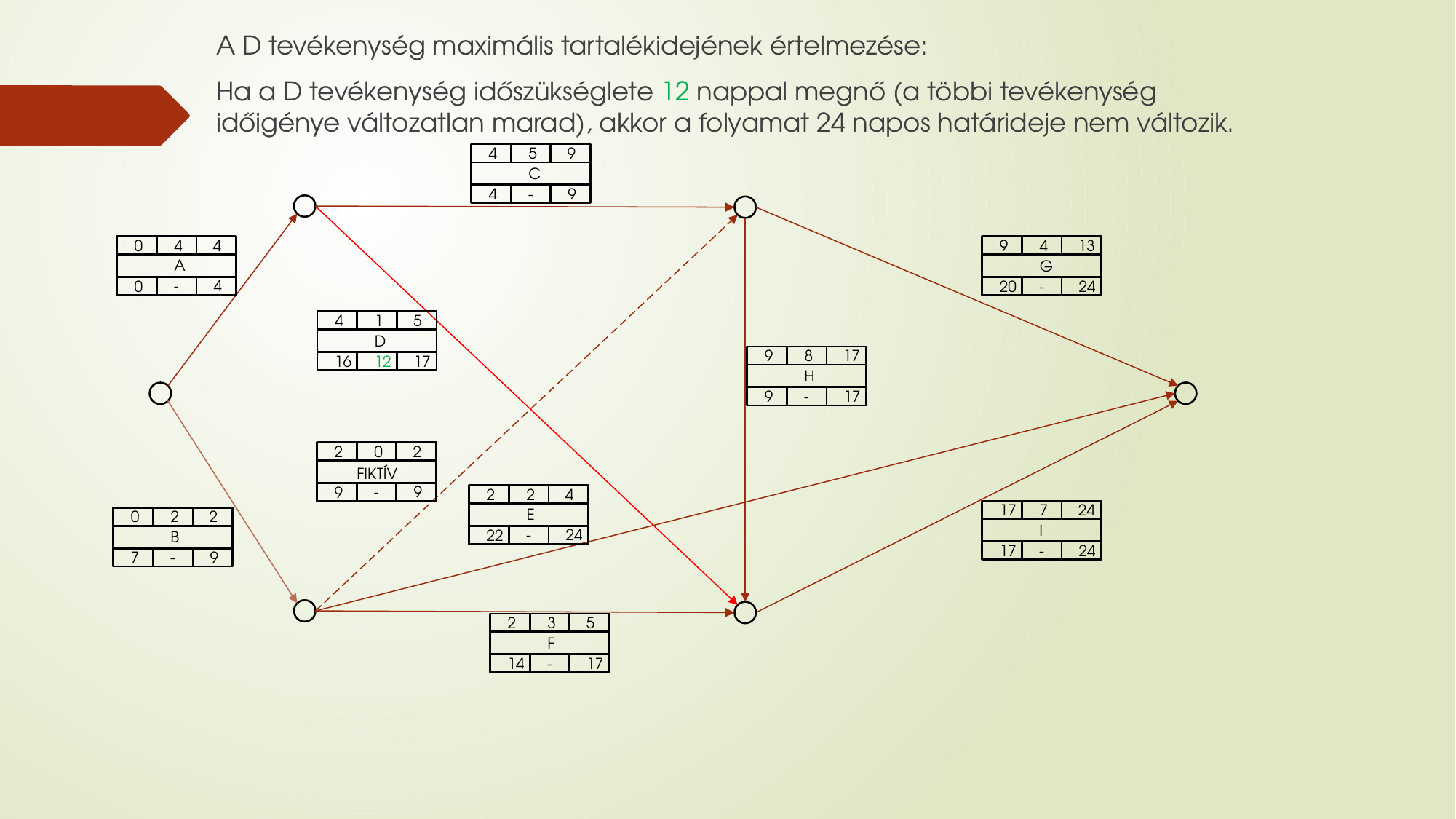

A D tevékenység maximális tartalékidejének értelmezése:
Ha a D tevékenység időszükséglete 12 nappal megnő (a többi tevékenység időigénye változatlan marad), akkor a folyamat 24 napos határideje nem változik.
4
5
9

C
-
9
4

0
4
4

A
-
4
0
9
4
13

G
-
24
20
4
1
5

D
12
17
16
9
8
17

H
-
17
9

2
0
2

FIKTÍV
-
9
9
2
2
4

E
-
24
22
17
7
24

I
-
24
17
0
2
2

B
-
9
7

2
3
5

F
-
17
14